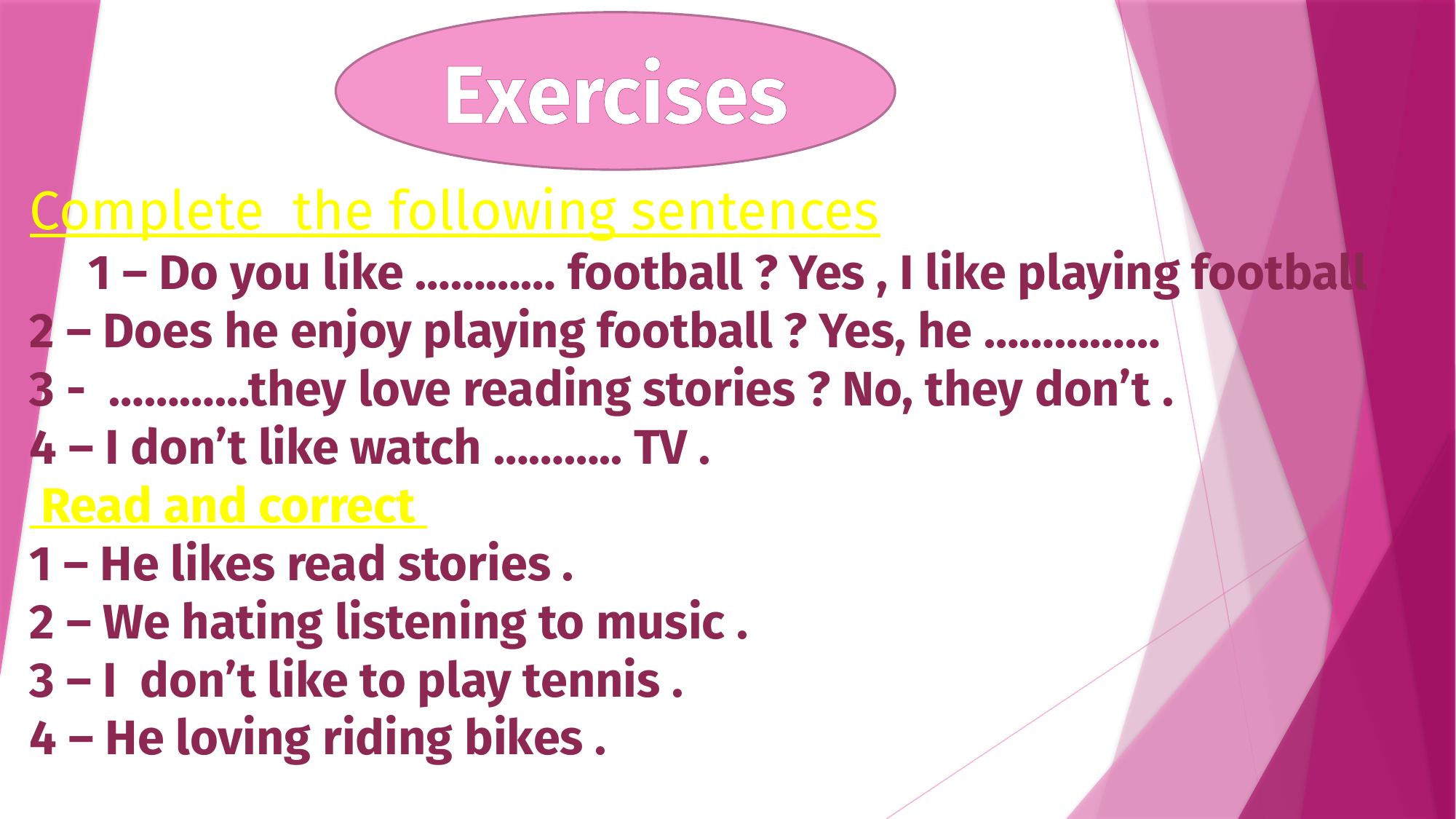

Exercises
Complete  the following sentences
1 – Do you like ………… football ? Yes , I like playing football
2 – Does he enjoy playing football ? Yes, he ……………
3 -  …………they love reading stories ? No, they don’t .
4 – I don’t like watch ……….. TV .
 Read and correct
1 – He likes read stories .
2 – We hating listening to music .
3 – I  don’t like to play tennis .
4 – He loving riding bikes .